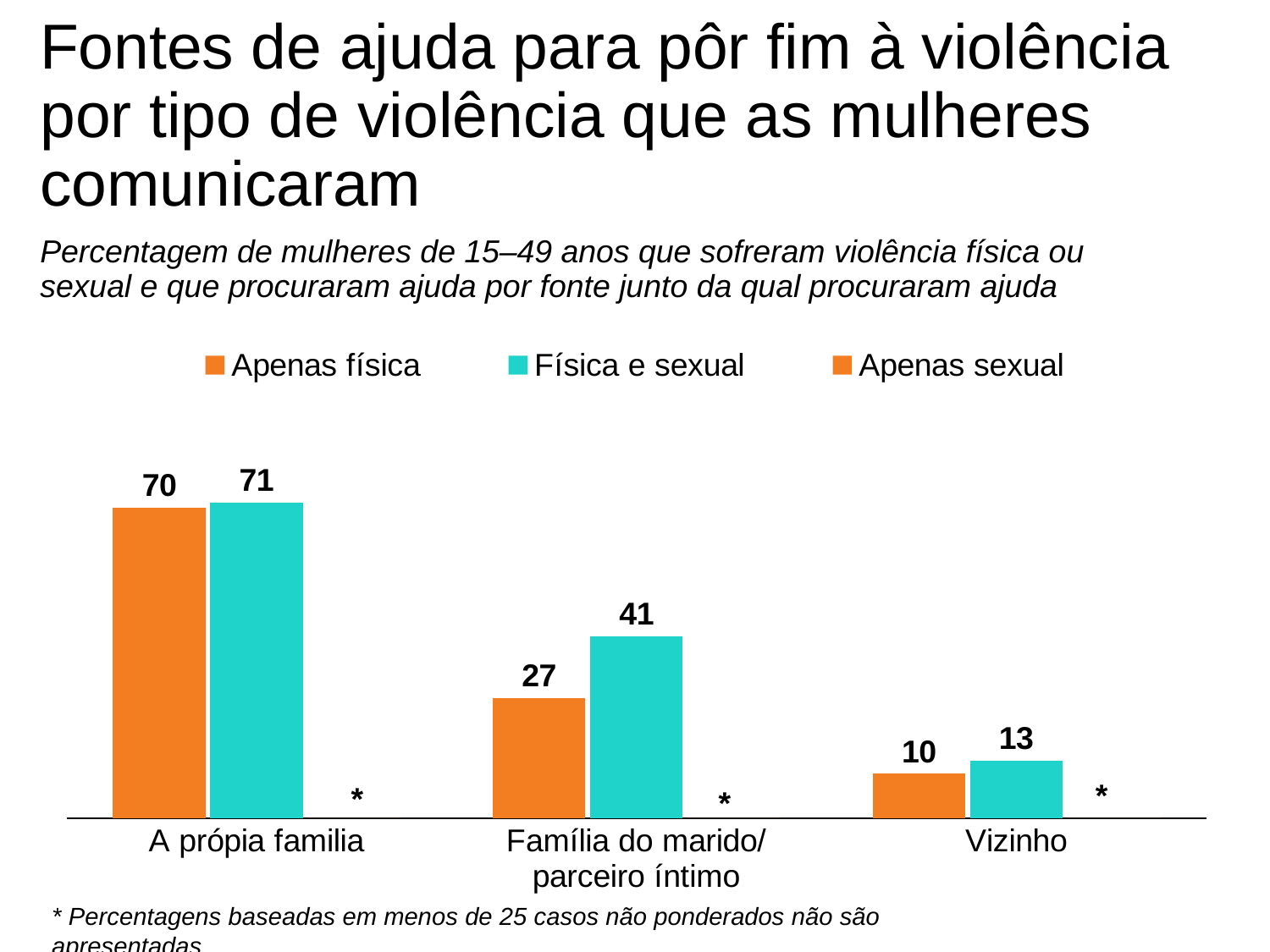

# Fontes de ajuda para pôr fim à violência por tipo de violência que as mulheres comunicaram
Percentagem de mulheres de 15–49 anos que sofreram violência física ou sexual e que procuraram ajuda por fonte junto da qual procuraram ajuda

### Chart

| Category | Apenas física | Física e sexual | Apenas sexual |
|---|---|---|---|
| A própia familia | 70.0 | 71.0 | 0.0 |
| Família do marido/ parceiro íntimo | 27.0 | 41.0 | 0.0 |
| Vizinho | 10.0 | 13.0 | 0.0 |
* Percentagens baseadas em menos de 25 casos não ponderados não são apresentadas